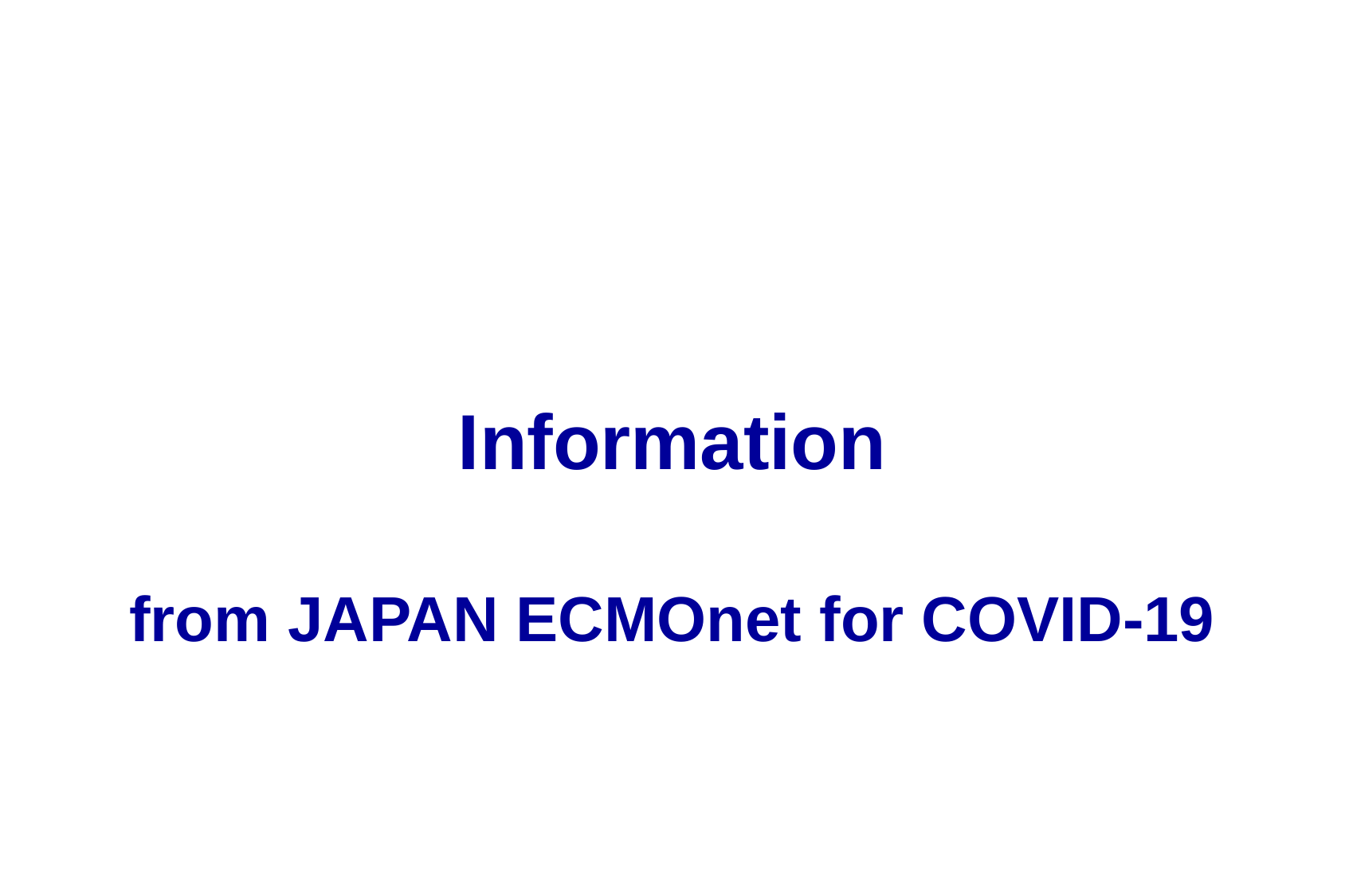

# Information from JAPAN ECMOnet for COVID-19